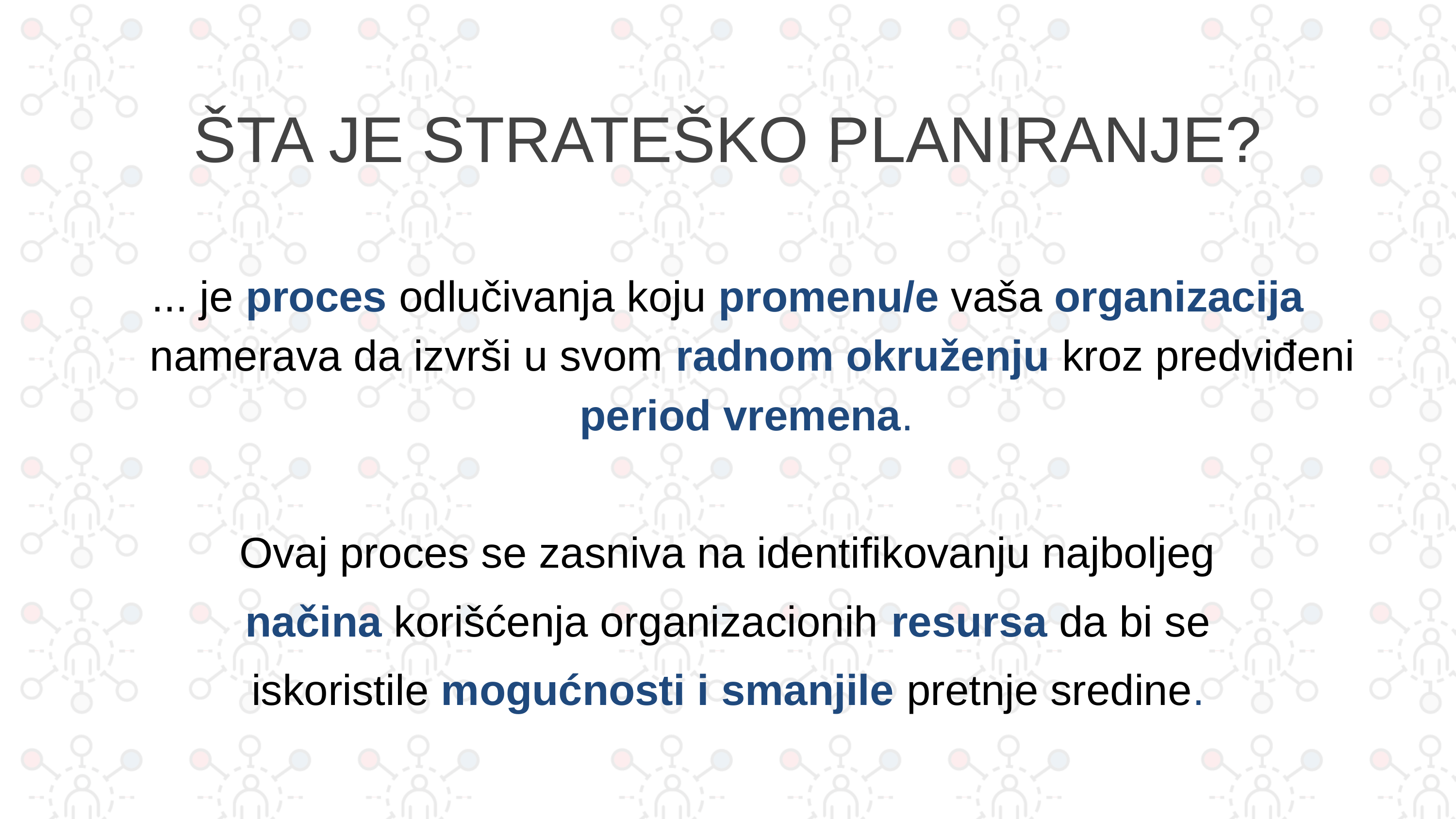

# ŠTA JE STRATEŠKO PLANIRANJE?

... je proces odlučivanja koju promenu/e vaša organizacija namerava da izvrši u svom radnom okruženju kroz predviđeni period vremena.

Ovaj proces se zasniva na identifikovanju najboljeg
načina korišćenja organizacionih resursa da bi se
iskoristile mogućnosti i smanjile pretnje sredine.